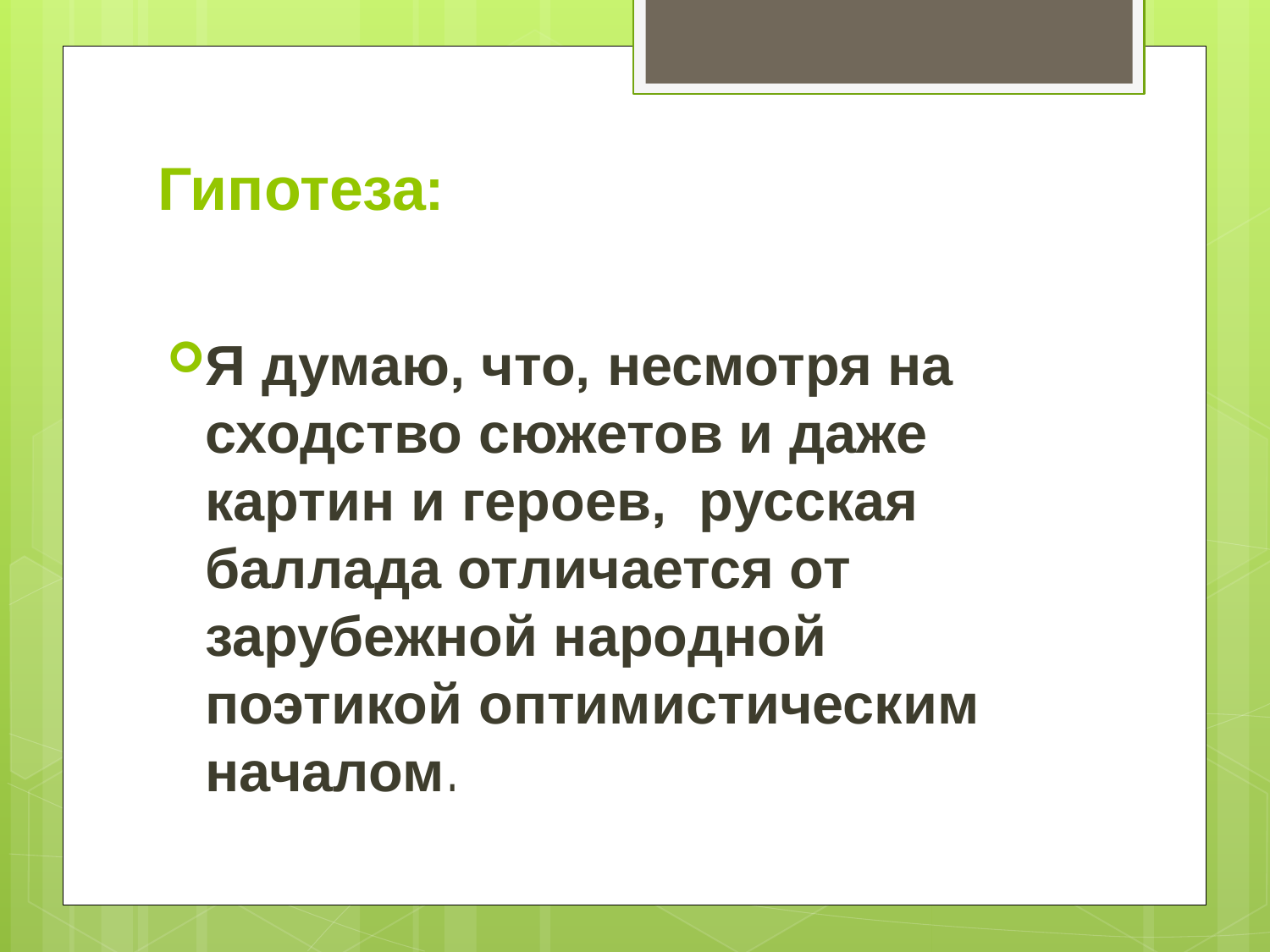

# Гипотеза:
Я думаю, что, несмотря на сходство сюжетов и даже картин и героев,  русская баллада отличается от зарубежной народной поэтикой оптимистическим началом.